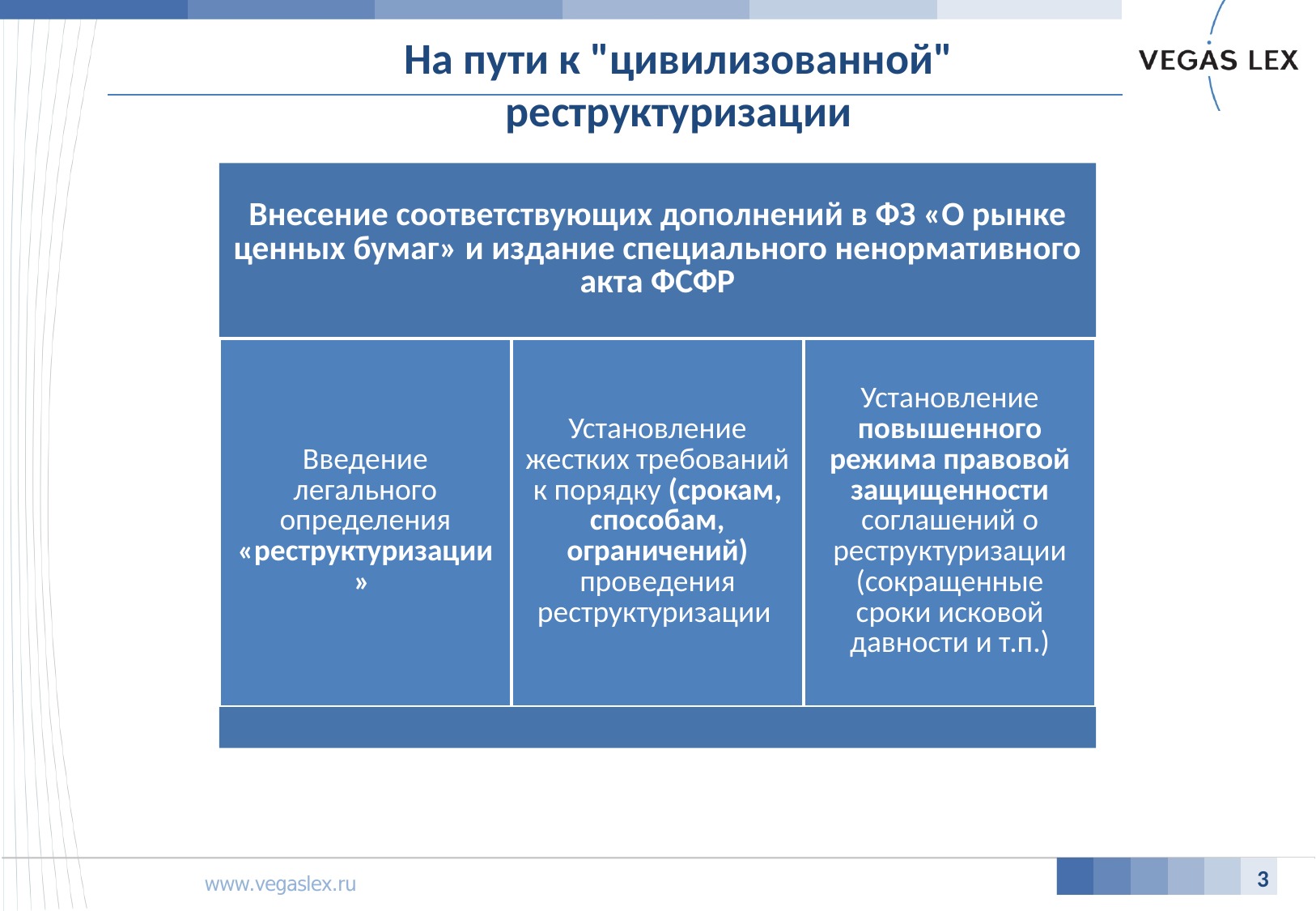

# На пути к "цивилизованной" реструктуризации

1.
Внесение соответствующих дополнений в ФЗ «О рынке ценных бумаг» и издание специального ненормативного акта ФСФР
Введение легального определения «реструктуризации»
Установление жестких требований к порядку (срокам, способам, ограничений) проведения реструктуризации
Установление повышенного режима правовой защищенности соглашений о реструктуризации (сокращенные сроки исковой давности и т.п.)
3